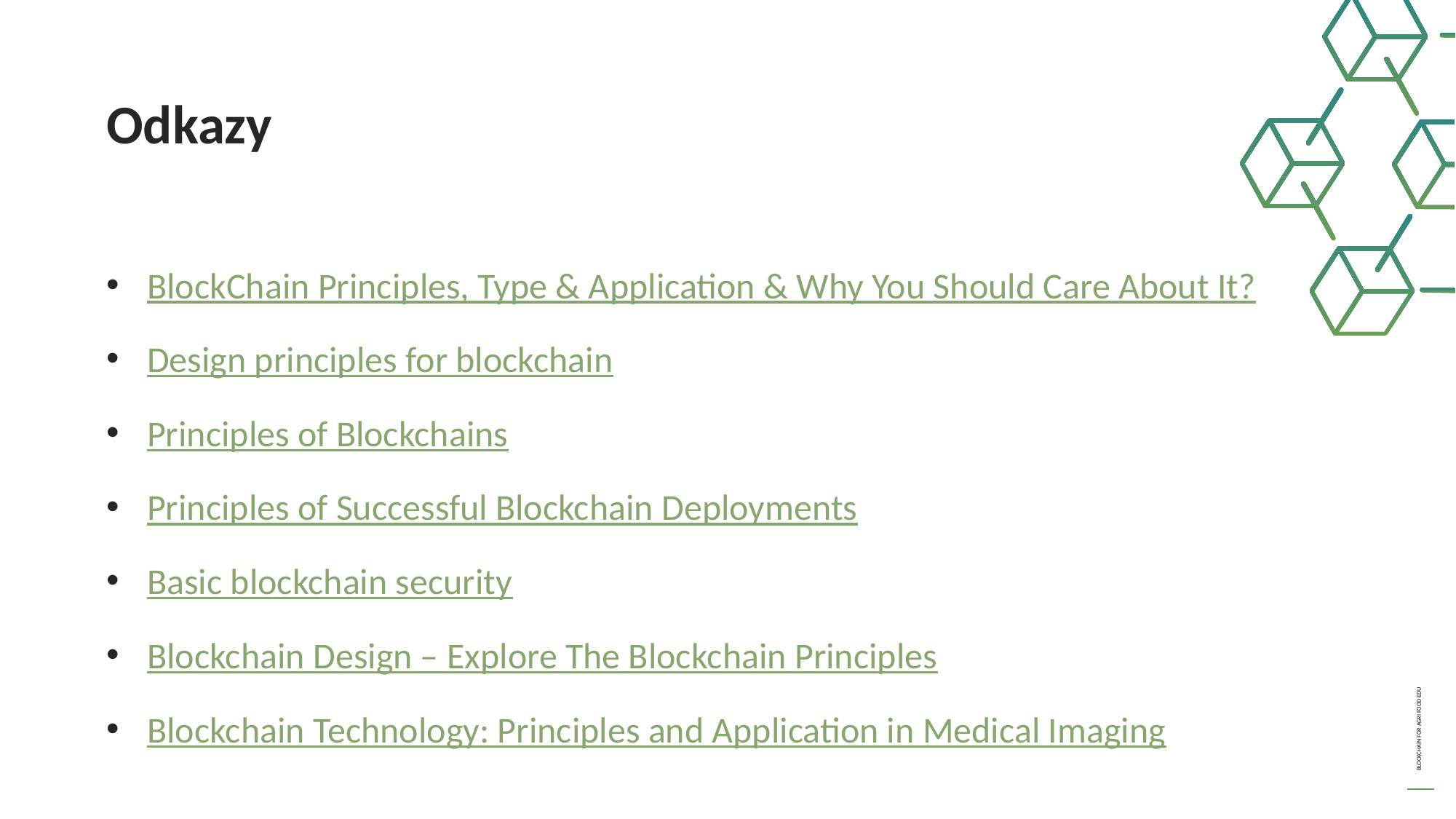

Odkazy
BlockChain Principles, Type & Application & Why You Should Care About It?
Design principles for blockchain
Principles of Blockchains
Principles of Successful Blockchain Deployments
Basic blockchain security
Blockchain Design – Explore The Blockchain Principles
Blockchain Technology: Principles and Application in Medical Imaging